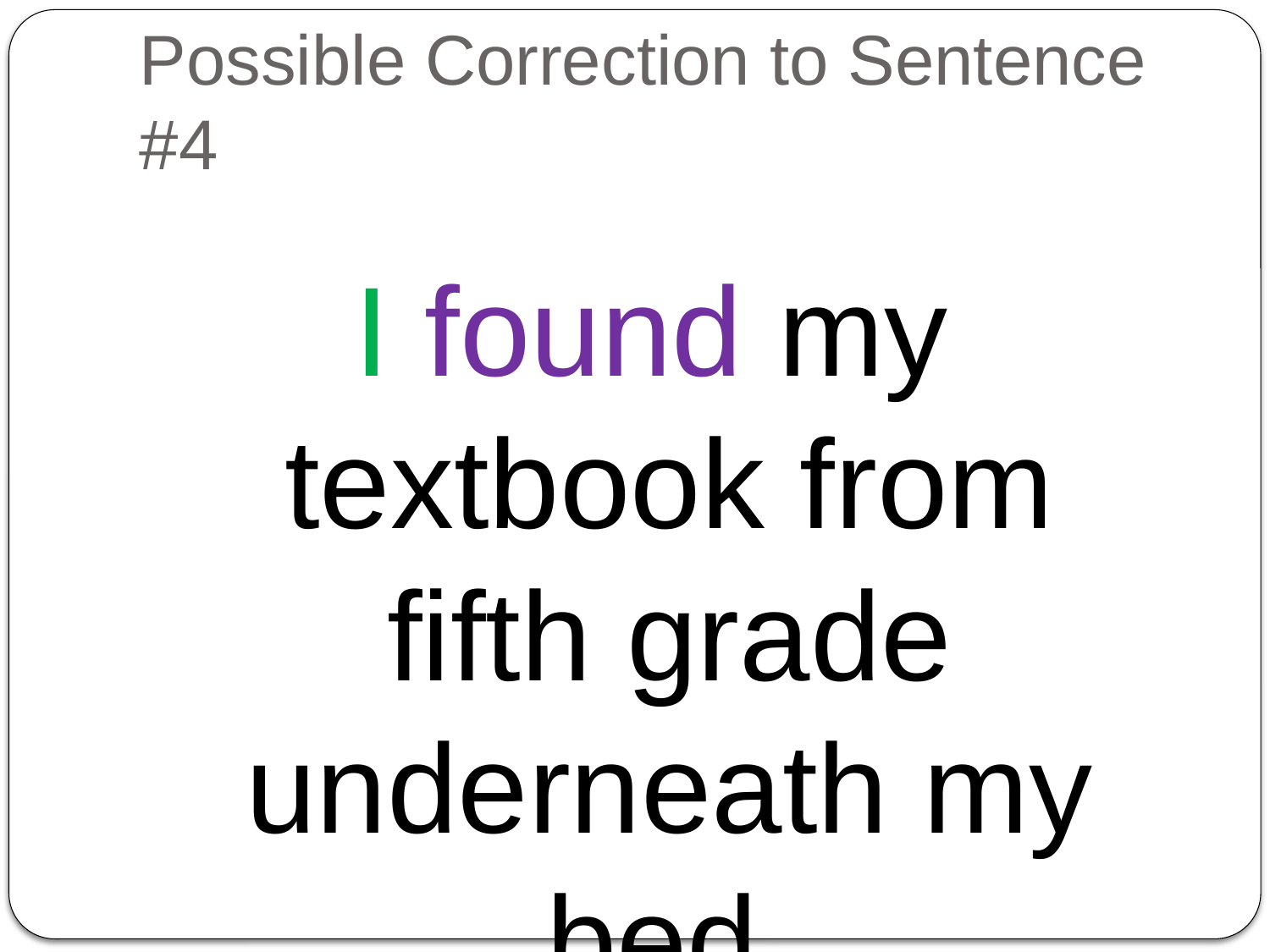

# Possible Correction to Sentence #4
I found my textbook from fifth grade underneath my bed.